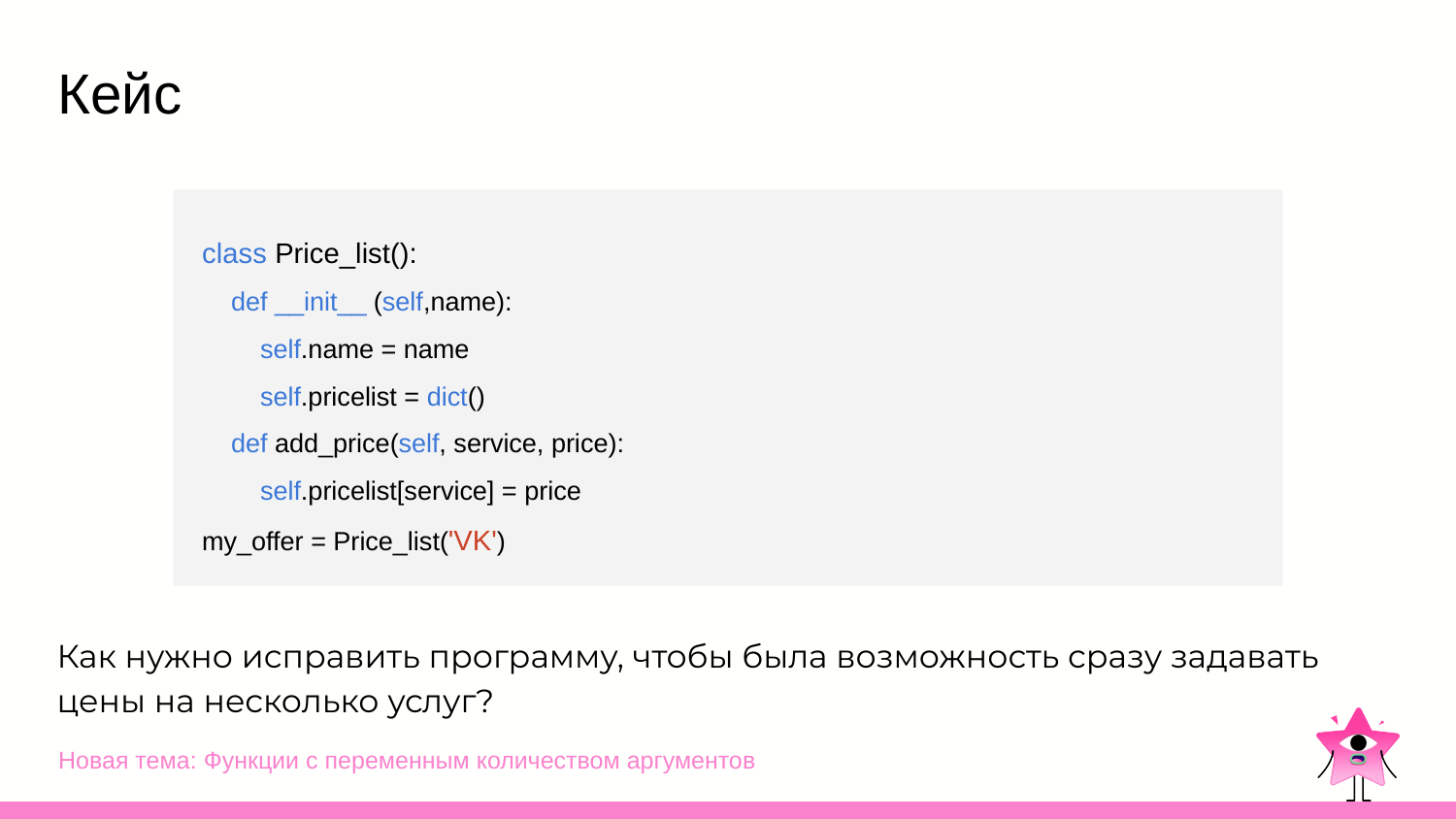

# Кейс
class Price_list():
    def __init__ (self,name):
        self.name = name
        self.pricelist = dict()
    def add_price(self, service, price):
        self.pricelist[service] = price
my_offer = Price_list('VK')

Как нужно исправить программу, чтобы была возможность сразу задавать цены на несколько услуг?
Новая тема: Функции с переменным количеством аргументов